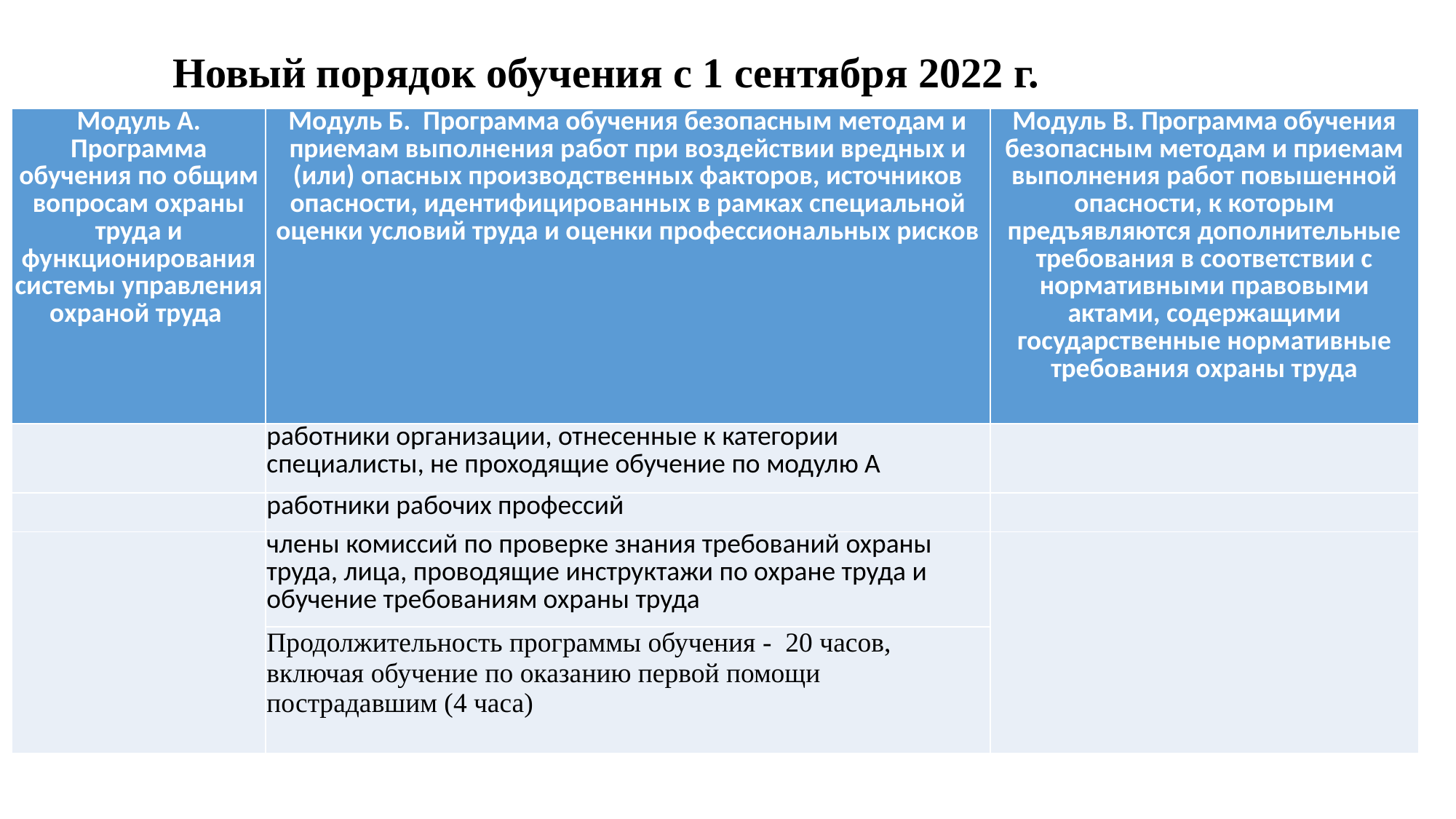

# Новый порядок обучения с 1 сентября 2022 г.
| Модуль А. Программа обучения по общим вопросам охраны труда и функционирования системы управления охраной труда | Модуль Б. Программа обучения безопасным методам и приемам выполнения работ при воздействии вредных и (или) опасных производственных факторов, источников опасности, идентифицированных в рамках специальной оценки условий труда и оценки профессиональных рисков | Модуль В. Программа обучения безопасным методам и приемам выполнения работ повышенной опасности, к которым предъявляются дополнительные требования в соответствии с нормативными правовыми актами, содержащими государственные нормативные требования охраны труда |
| --- | --- | --- |
|  | работники организации, отнесенные к категории специалисты, не проходящие обучение по модулю А |  |
|  | работники рабочих профессий |  |
|  | члены комиссий по проверке знания требований охраны труда, лица, проводящие инструктажи по охране труда и обучение требованиям охраны труда |  |
|  | Продолжительность программы обучения - 20 часов, включая обучение по оказанию первой помощи пострадавшим (4 часа) |  |